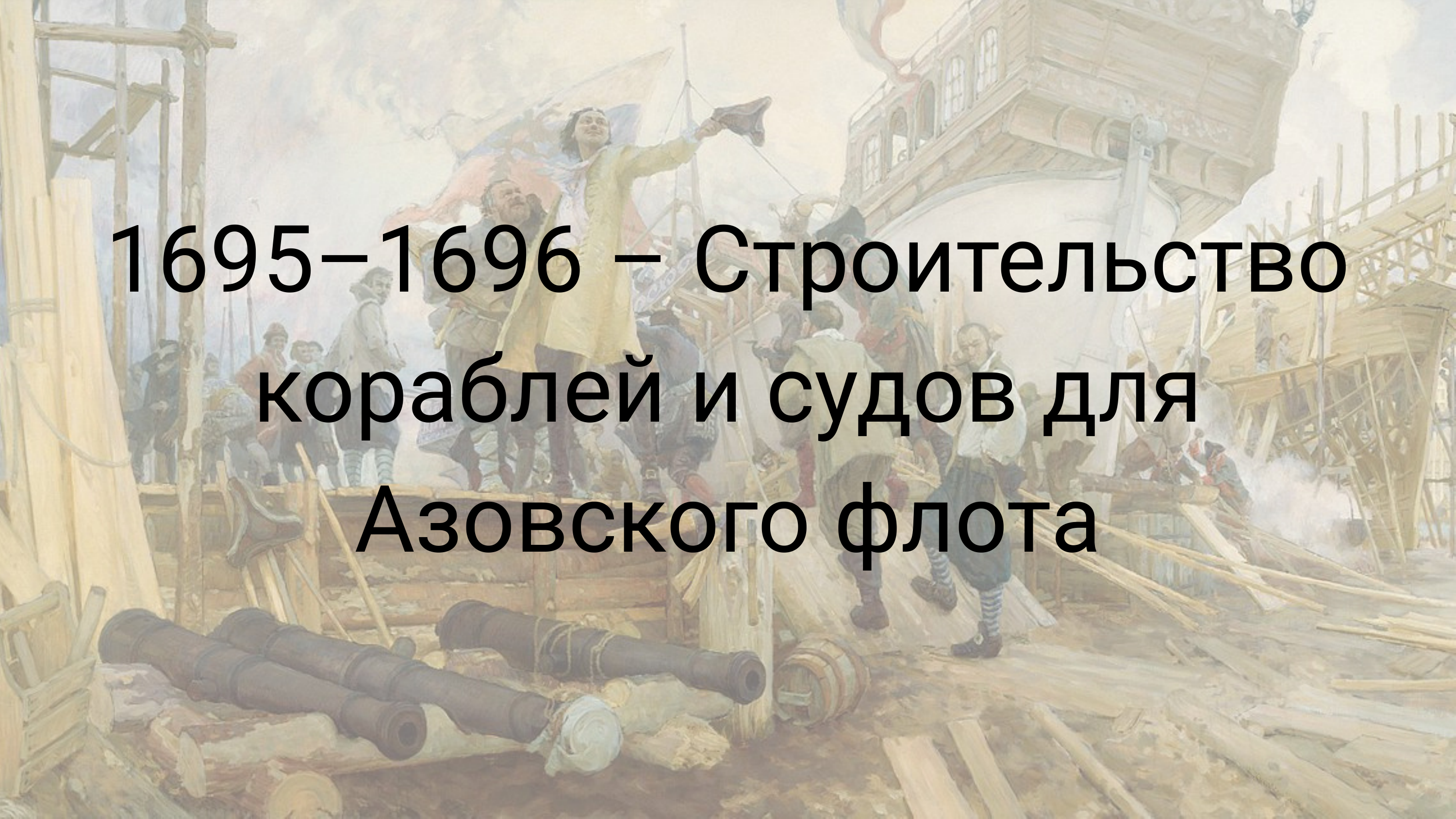

1695–1696 – Строительство кораблей и судов для Азовского флота